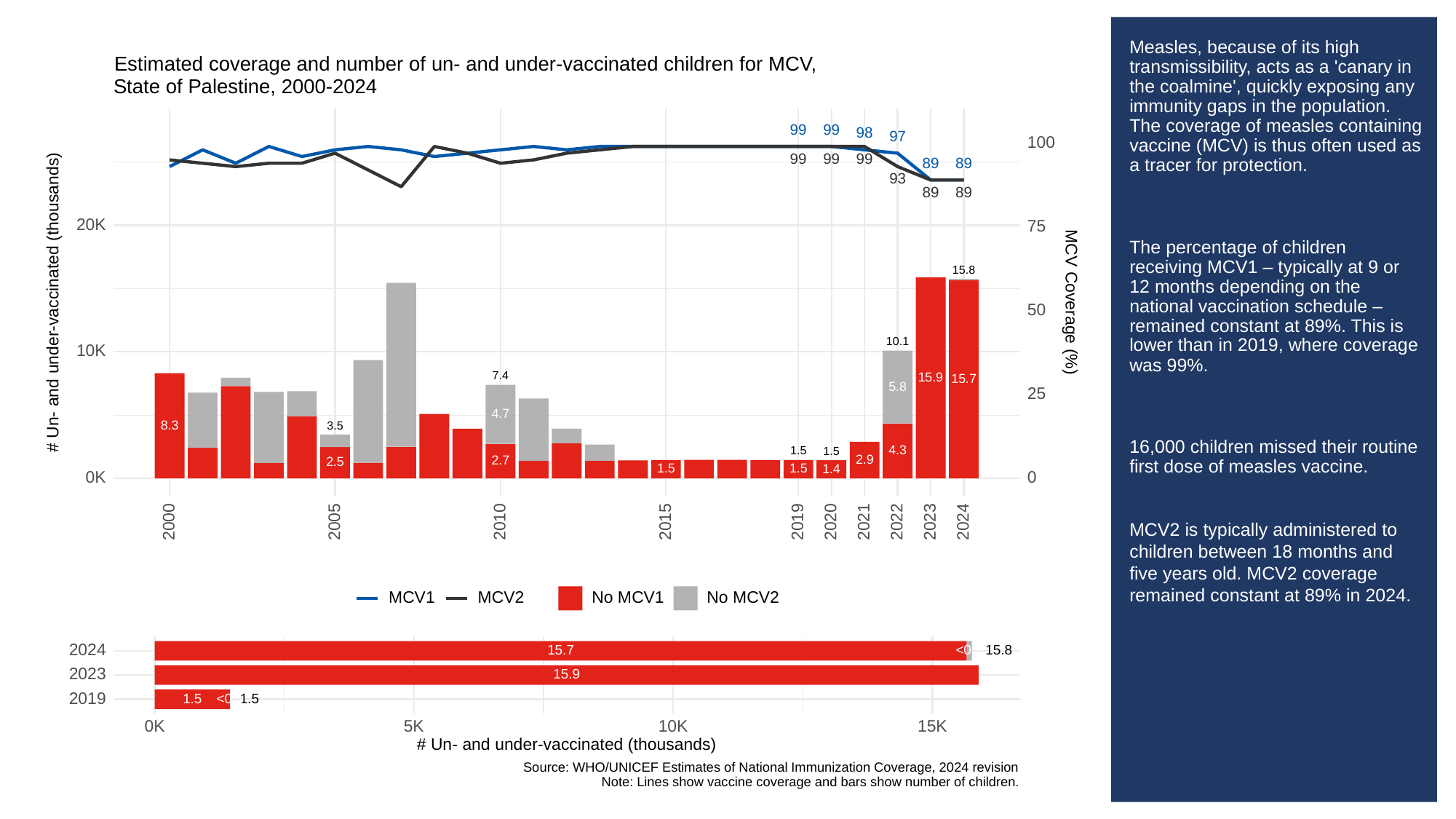

# Measles, because of its high transmissibility, acts as a 'canary in the coalmine', quickly exposing any immunity gaps in the population. The coverage of measles containing vaccine (MCV) is thus often used as a tracer for protection.

The percentage of children receiving MCV1 – typically at 9 or 12 months depending on the national vaccination schedule – remained constant at 89%. This is lower than in 2019, where coverage was 99%.

16,000 children missed their routine first dose of measles vaccine.

MCV2 is typically administered to children between 18 months and five years old. MCV2 coverage remained constant at 89% in 2024.

Estimated coverage and number of un- and under-vaccinated children for MCV,
State of Palestine, 2000-2024

99
99
98
97
100

99
99
99
89
89

93
89
89
20K
75

15.8

# Un- and under-vaccinated (thousands)
MCV Coverage (%)
50
10.1
10K

7.4
15.9

15.7

5.8

25

4.7

8.3
3.5

4.3

1.5
1.5

2.9
2.7
2.5

1.5
1.5
1.4
0K
0

2023
2000
2005
2010
2015
2019
2020
2021
2022
2024

MCV1
MCV2
No MCV1
No MCV2

2024
15.7
<0.5
15.8

2023
15.9

2019
1.5
<0.5
1.5

0K
10K
15K
5K
# Un- and under-vaccinated (thousands)
Source: WHO/UNICEF Estimates of National Immunization Coverage, 2024 revision
Note: Lines show vaccine coverage and bars show number of children.